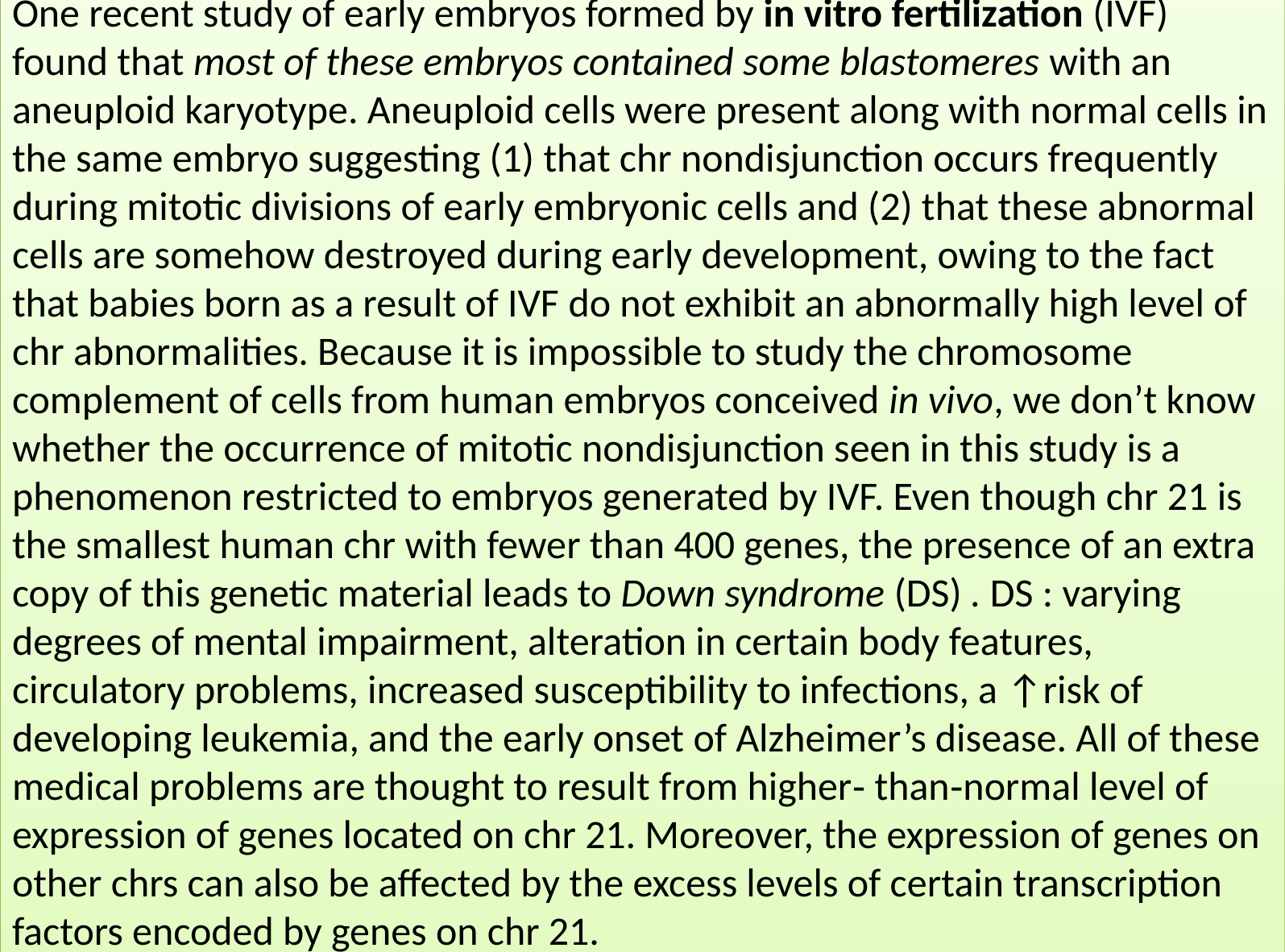

One recent study of early embryos formed by in vitro fertilization (IVF) found that most of these embryos contained some blastomeres with an aneuploid karyotype. Aneuploid cells were present along with normal cells in the same embryo suggesting (1) that chr nondisjunction occurs frequently during mitotic divisions of early embryonic cells and (2) that these abnormal cells are somehow destroyed during early development, owing to the fact that babies born as a result of IVF do not exhibit an abnormally high level of chr abnormalities. Because it is impossible to study the chromosome complement of cells from human embryos conceived in vivo, we don’t know whether the occurrence of mitotic nondisjunction seen in this study is a phenomenon restricted to embryos generated by IVF. Even though chr 21 is the smallest human chr with fewer than 400 genes, the presence of an extra copy of this genetic material leads to Down syndrome (DS) . DS : varying degrees of mental impairment, alteration in certain body features, circulatory problems, increased susceptibility to infections, a ↑risk of developing leukemia, and the early onset of Alzheimer’s disease. All of these medical problems are thought to result from higher‐ than‐normal level of expression of genes located on chr 21. Moreover, the expression of genes on other chrs can also be affected by the excess levels of certain transcription factors encoded by genes on chr 21.